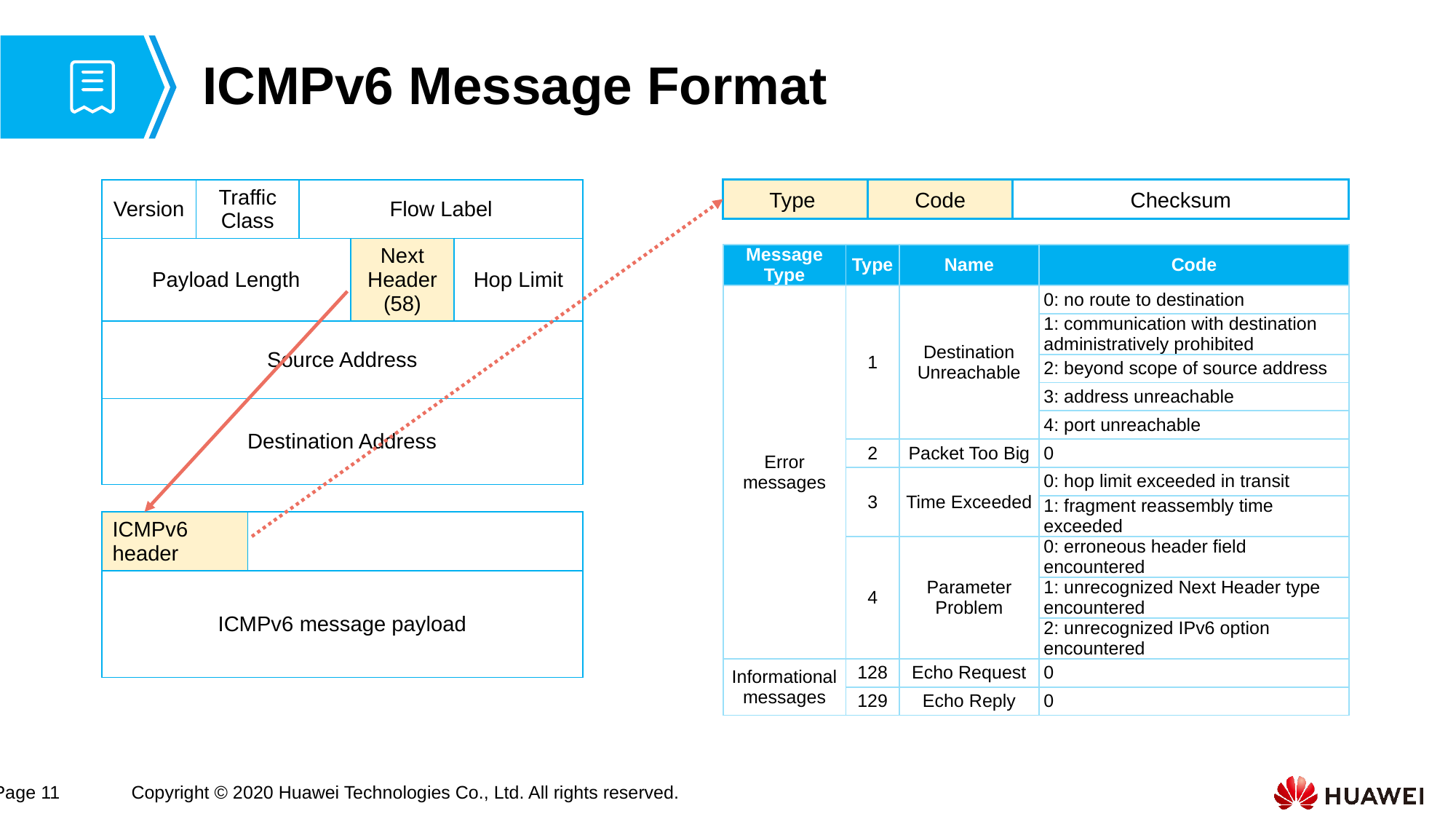

# ICMPv6 Message Format
| Version | Traffic Class | Flow Label |  |  |
| --- | --- | --- | --- | --- |
| Payload Length |  |  | Next Header (58) | Hop Limit |
| Source Address |  |  |  |  |
| Destination Address |  |  |  |  |
Type
Code
Checksum
| Message Type | Type | Name | Code |
| --- | --- | --- | --- |
| Error messages | 1 | Destination Unreachable | 0: no route to destination |
|  |  |  | 1: communication with destination administratively prohibited |
|  |  |  | 2: beyond scope of source address |
|  |  |  | 3: address unreachable |
|  |  |  | 4: port unreachable |
|  | 2 | Packet Too Big | 0 |
|  | 3 | Time Exceeded | 0: hop limit exceeded in transit |
|  |  |  | 1: fragment reassembly time exceeded |
|  | 4 | Parameter Problem | 0: erroneous header field encountered |
|  |  |  | 1: unrecognized Next Header type encountered |
|  |  |  | 2: unrecognized IPv6 option encountered |
| Informational messages | 128 | Echo Request | 0 |
|  | 129 | Echo Reply | 0 |
| ICMPv6 header |  |
| --- | --- |
| ICMPv6 message payload |  |